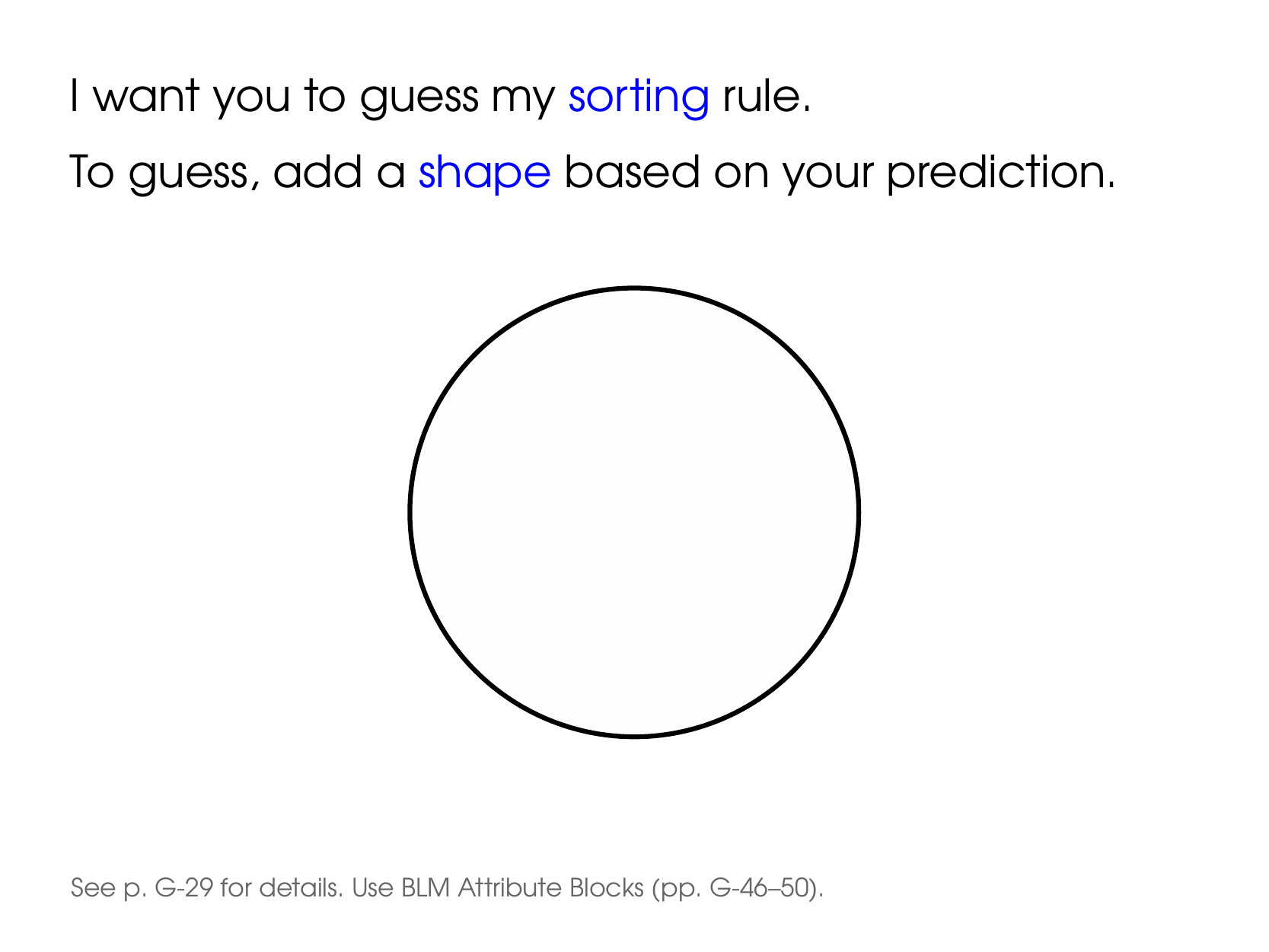

I want you to guess my sorting rule.
To guess, add a shape based on your prediction.

See p. G-29 for details. Use BLM Attribute Blocks (pp. G-46–50).